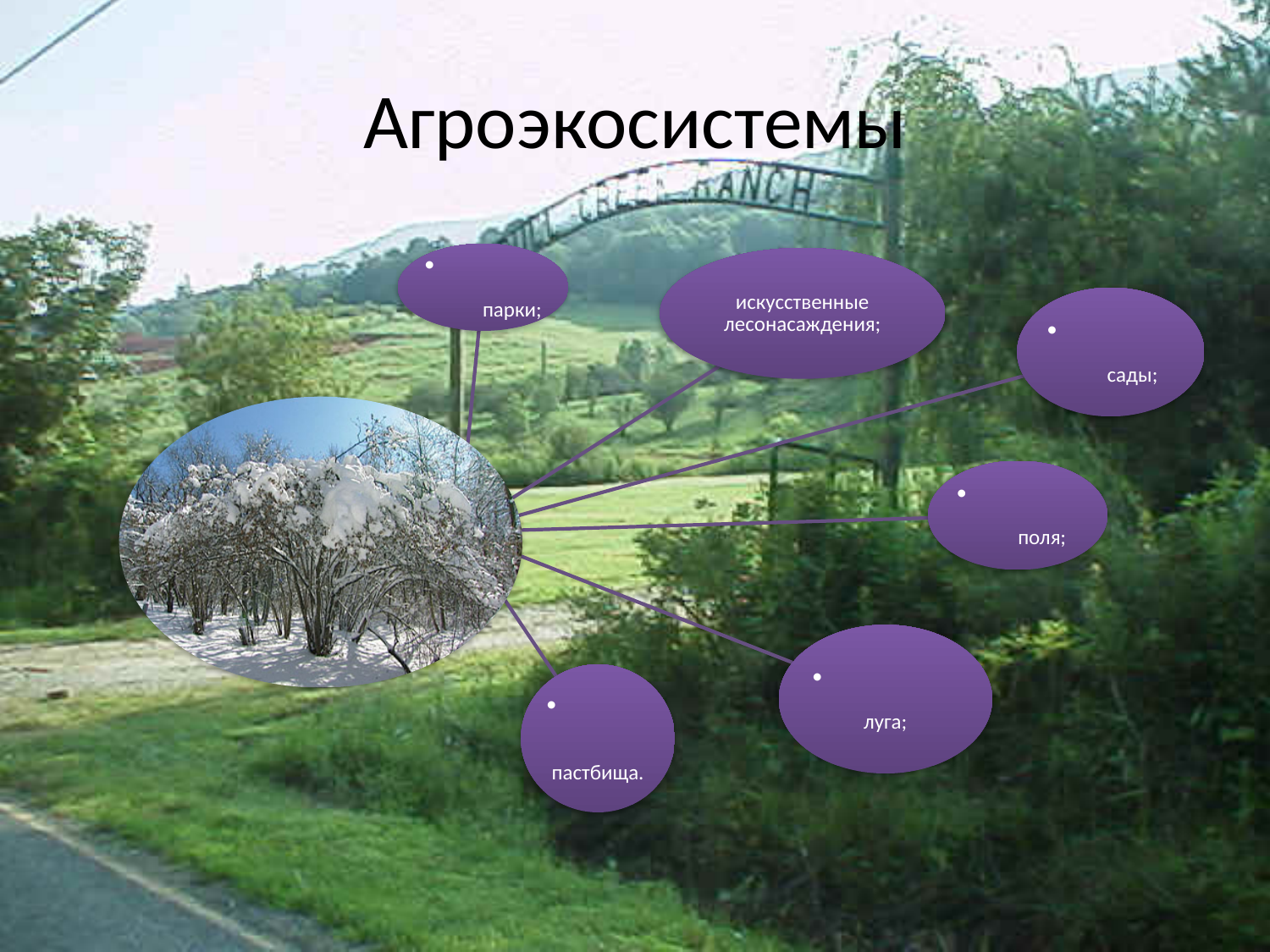

# Агроэкосистемы
искусственные лесонасаждения;
•                                                            парки;
•                                                             сады;
•                                                            поля;
•                                                           луга;
•                                                            пастбища.